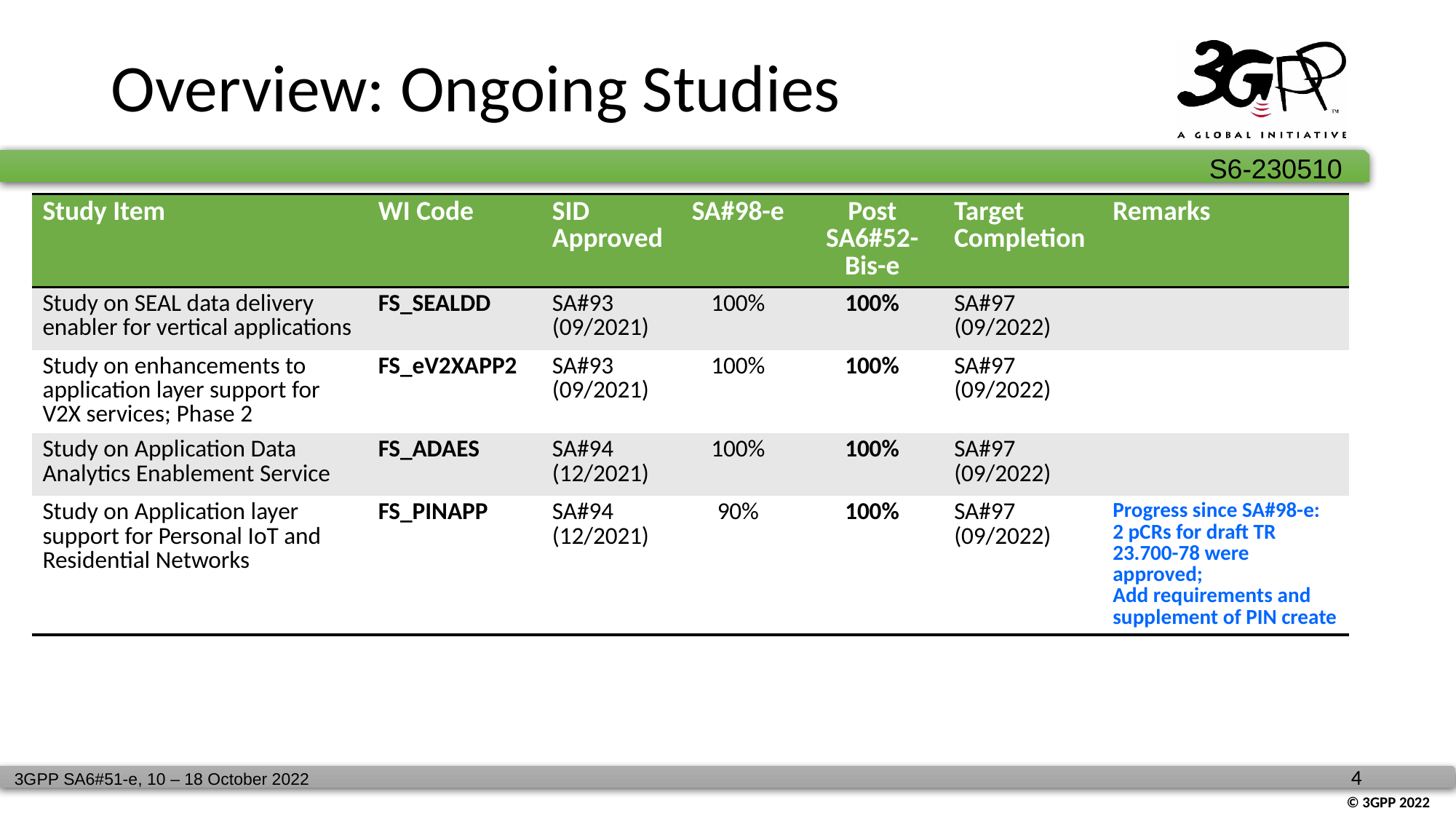

# Overview: Ongoing Studies
| Study Item | WI Code | SID Approved | SA#98-e | Post SA6#52-Bis-e | Target Completion | Remarks |
| --- | --- | --- | --- | --- | --- | --- |
| Study on SEAL data delivery enabler for vertical applications | FS\_SEALDD | SA#93 (09/2021) | 100% | 100% | SA#97 (09/2022) |  |
| Study on enhancements to application layer support for V2X services; Phase 2 | FS\_eV2XAPP2 | SA#93 (09/2021) | 100% | 100% | SA#97 (09/2022) |  |
| Study on Application Data Analytics Enablement Service | FS\_ADAES | SA#94 (12/2021) | 100% | 100% | SA#97 (09/2022) |  |
| Study on Application layer support for Personal IoT and Residential Networks | FS\_PINAPP | SA#94 (12/2021) | 90% | 100% | SA#97 (09/2022) | Progress since SA#98-e: 2 pCRs for draft TR 23.700-78 were approved; Add requirements and supplement of PIN create |